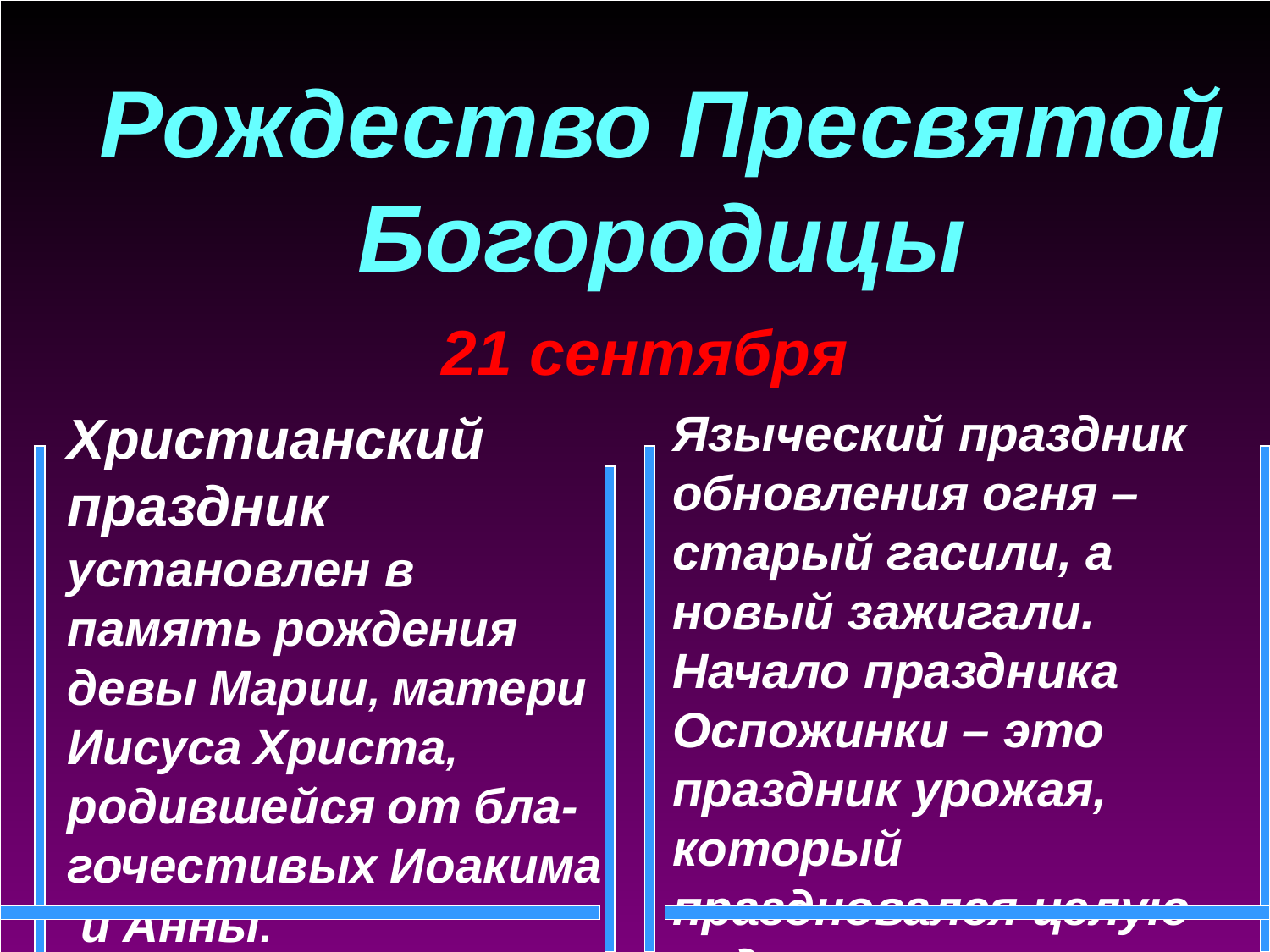

#
Рождество Пресвятой Богородицы

21 сентября

Христианский праздник установлен в память рождения девы Марии, матери Иисуса Христа, родившейся от бла- гочестивых Иоакима  и Анны.
Языческий праздник обновления огня – старый гасили, а новый зажигали. Начало праздника Оспожинки – это праздник урожая, который праздновался целую неделю.